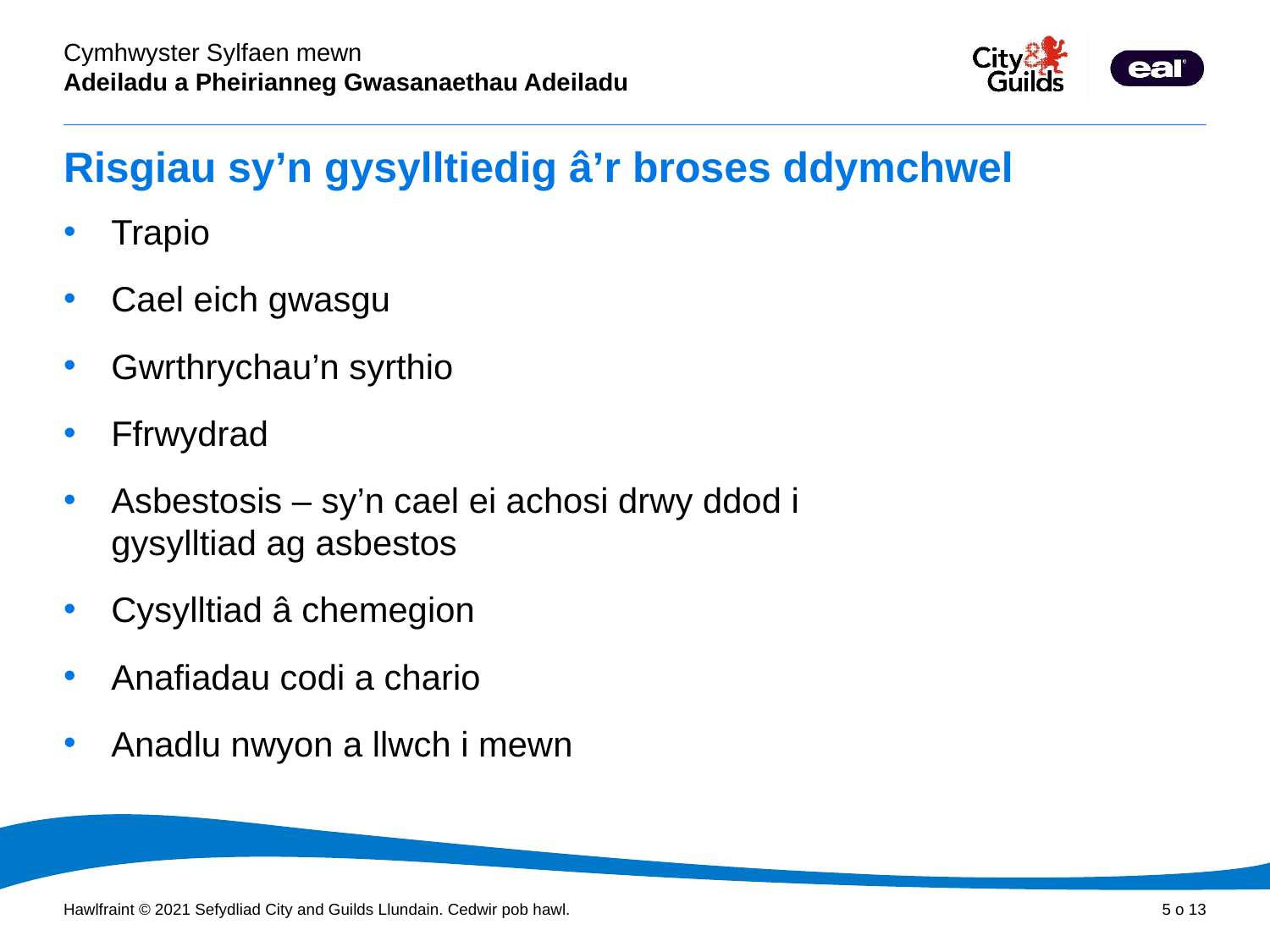

# Risgiau sy’n gysylltiedig â’r broses ddymchwel
Trapio
Cael eich gwasgu
Gwrthrychau’n syrthio
Ffrwydrad
Asbestosis – sy’n cael ei achosi drwy ddod i gysylltiad ag asbestos
Cysylltiad â chemegion
Anafiadau codi a chario
Anadlu nwyon a llwch i mewn